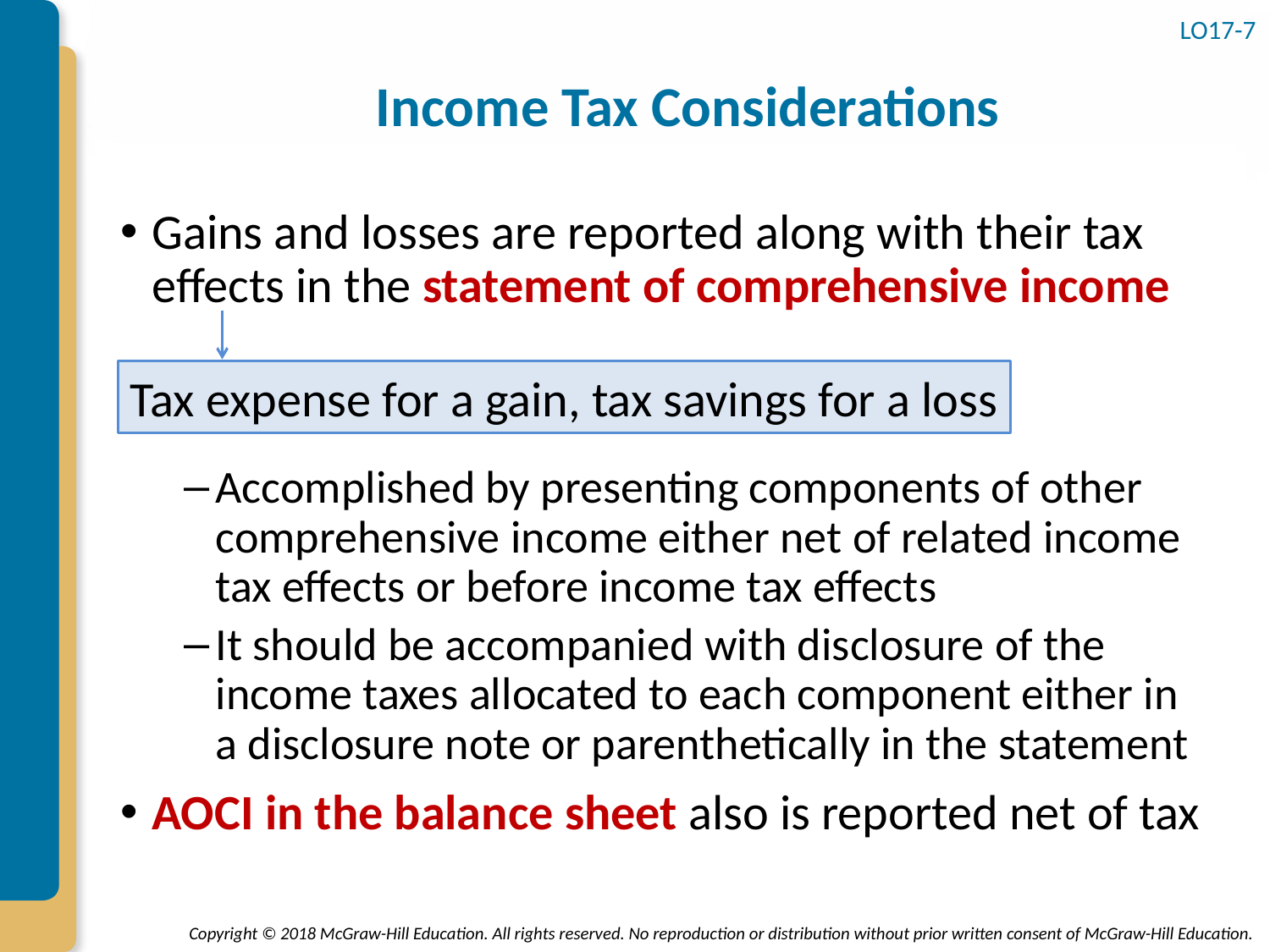

# Income Tax Considerations
LO17-7
Gains and losses are reported along with their tax effects in the statement of comprehensive income

Accomplished by presenting components of other comprehensive income either net of related income tax effects or before income tax effects
It should be accompanied with disclosure of the income taxes allocated to each component either in a disclosure note or parenthetically in the statement
AOCI in the balance sheet also is reported net of tax
Tax expense for a gain, tax savings for a loss